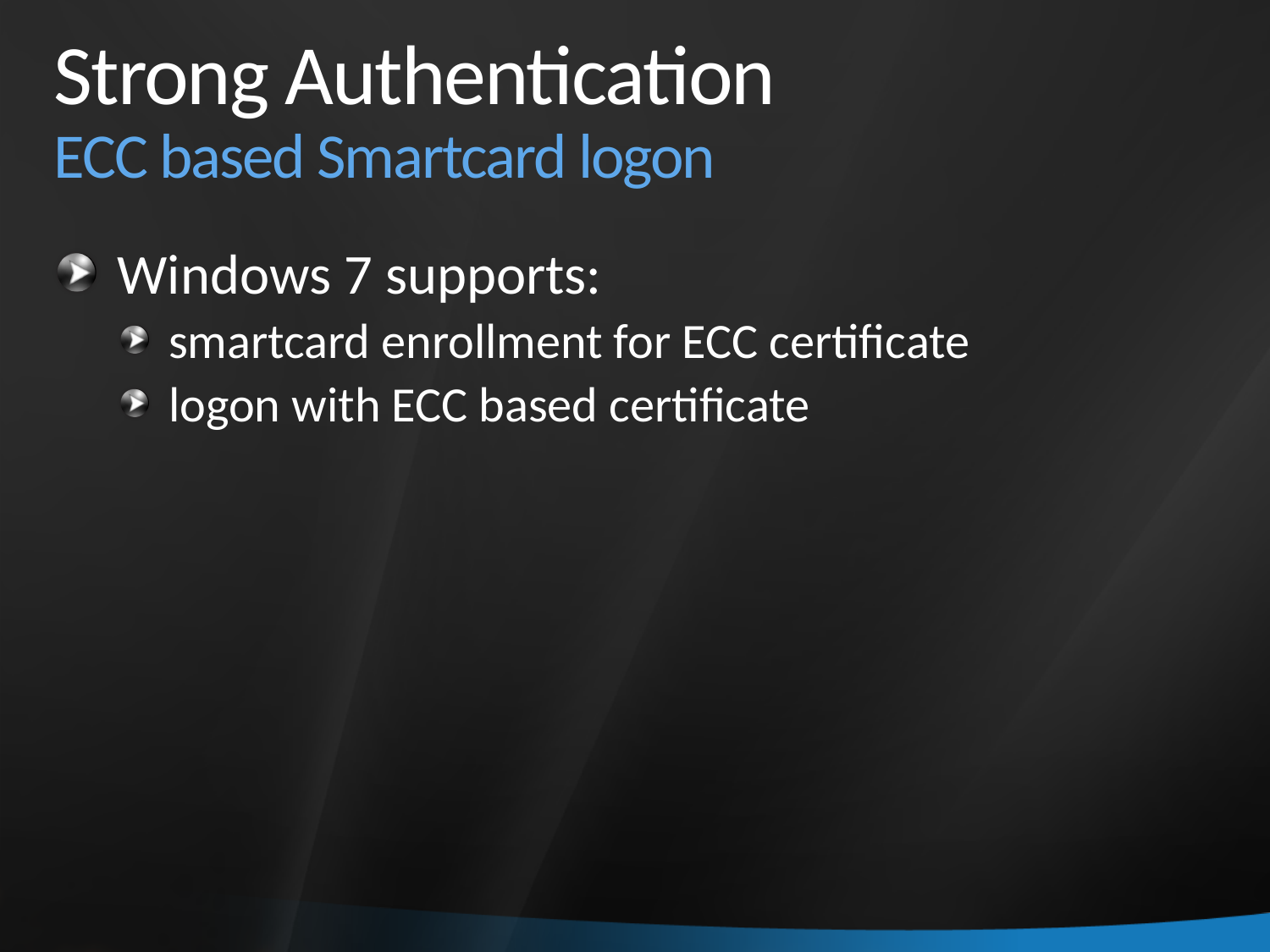

# Strong Authentication ECC based Smartcard logon

Windows 7 supports:
smartcard enrollment for ECC certificate
logon with ECC based certificate